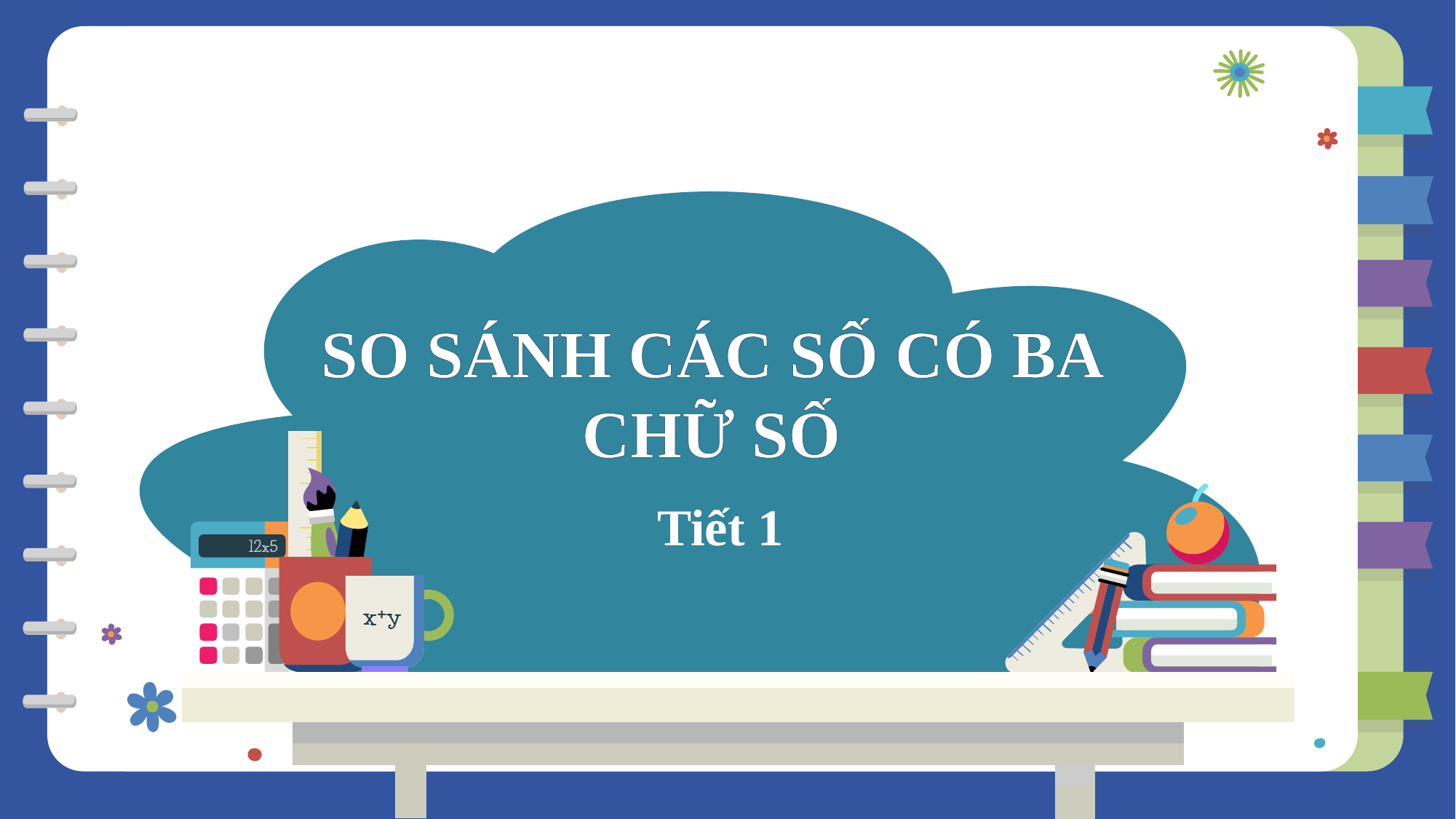

SO SÁNH CÁC SỐ CÓ BA CHỮ SỐ
Tiết 1